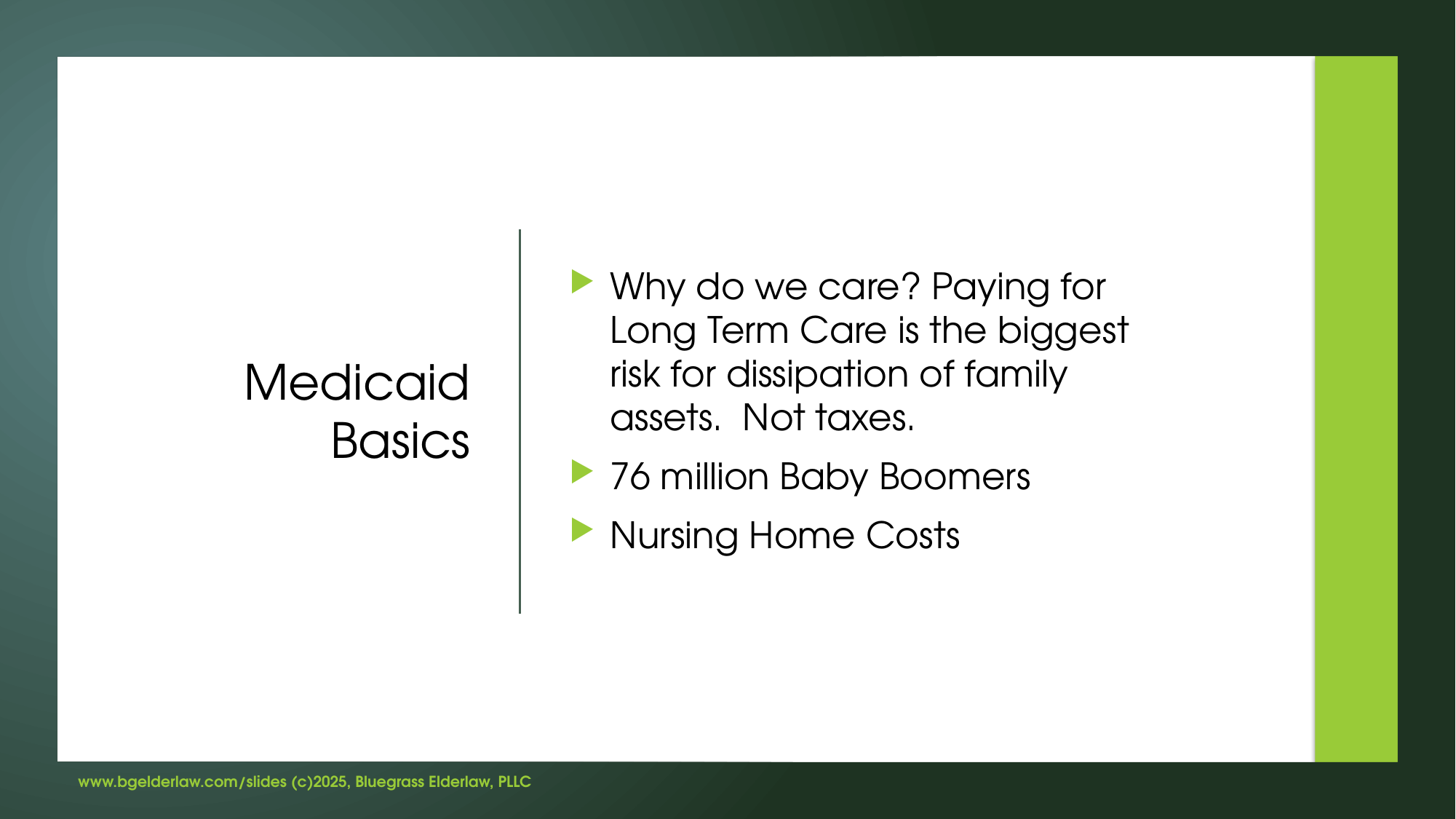

Why do we care? Paying for Long Term Care is the biggest risk for dissipation of family assets.  Not taxes.
76 million Baby Boomers
Nursing Home Costs
# Medicaid Basics
www.bgelderlaw.com/slides (c)2025, Bluegrass Elderlaw, PLLC